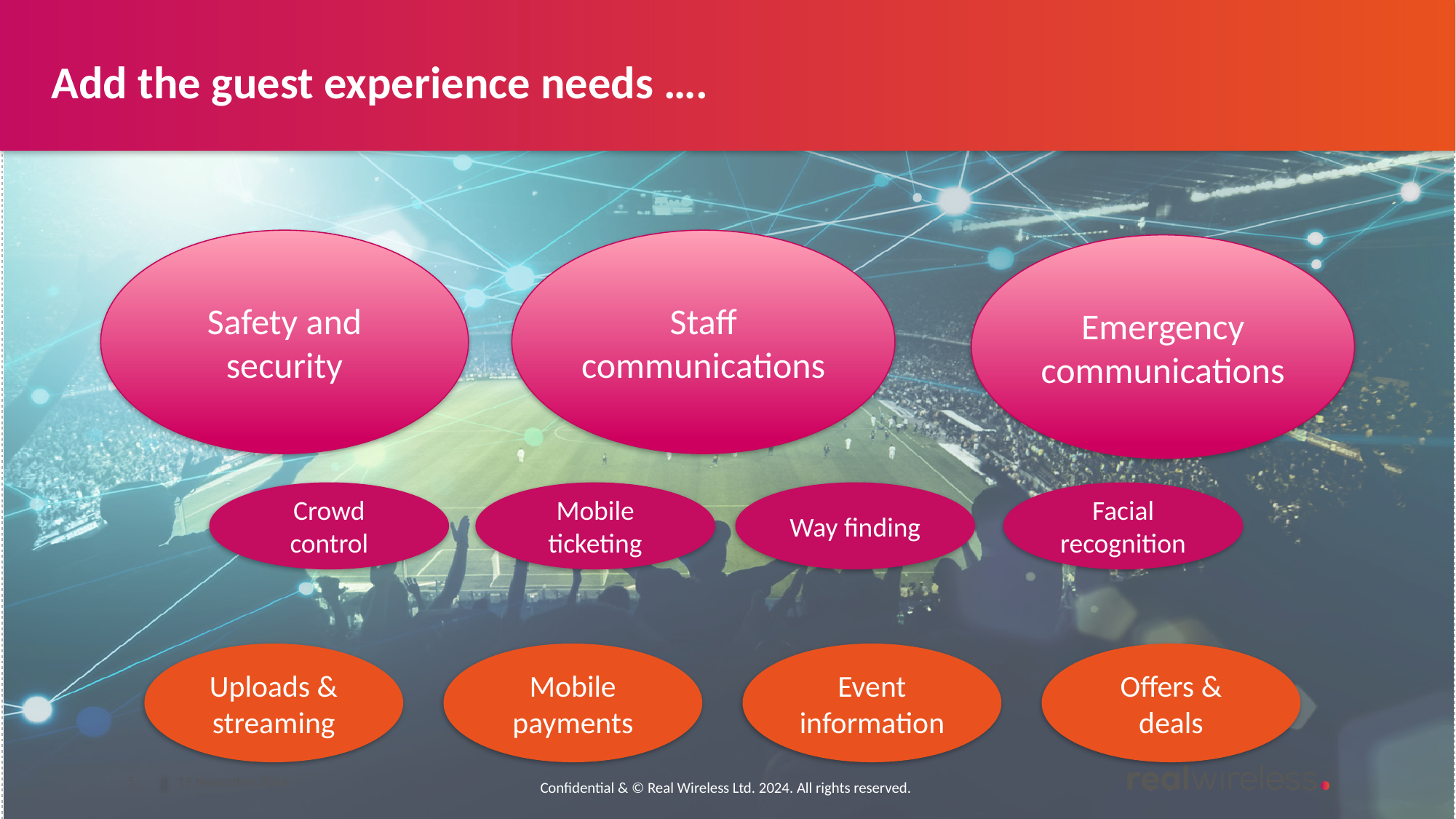

# Add the guest experience needs ….
Safety and security
Staff communications
Emergency communications
Facial recognition
Way finding
Mobile ticketing
Crowd control
Uploads & streaming
Mobile payments
Event information
Offers & deals
5
19 November 2024
Confidential & © Real Wireless Ltd. 2024. All rights reserved.